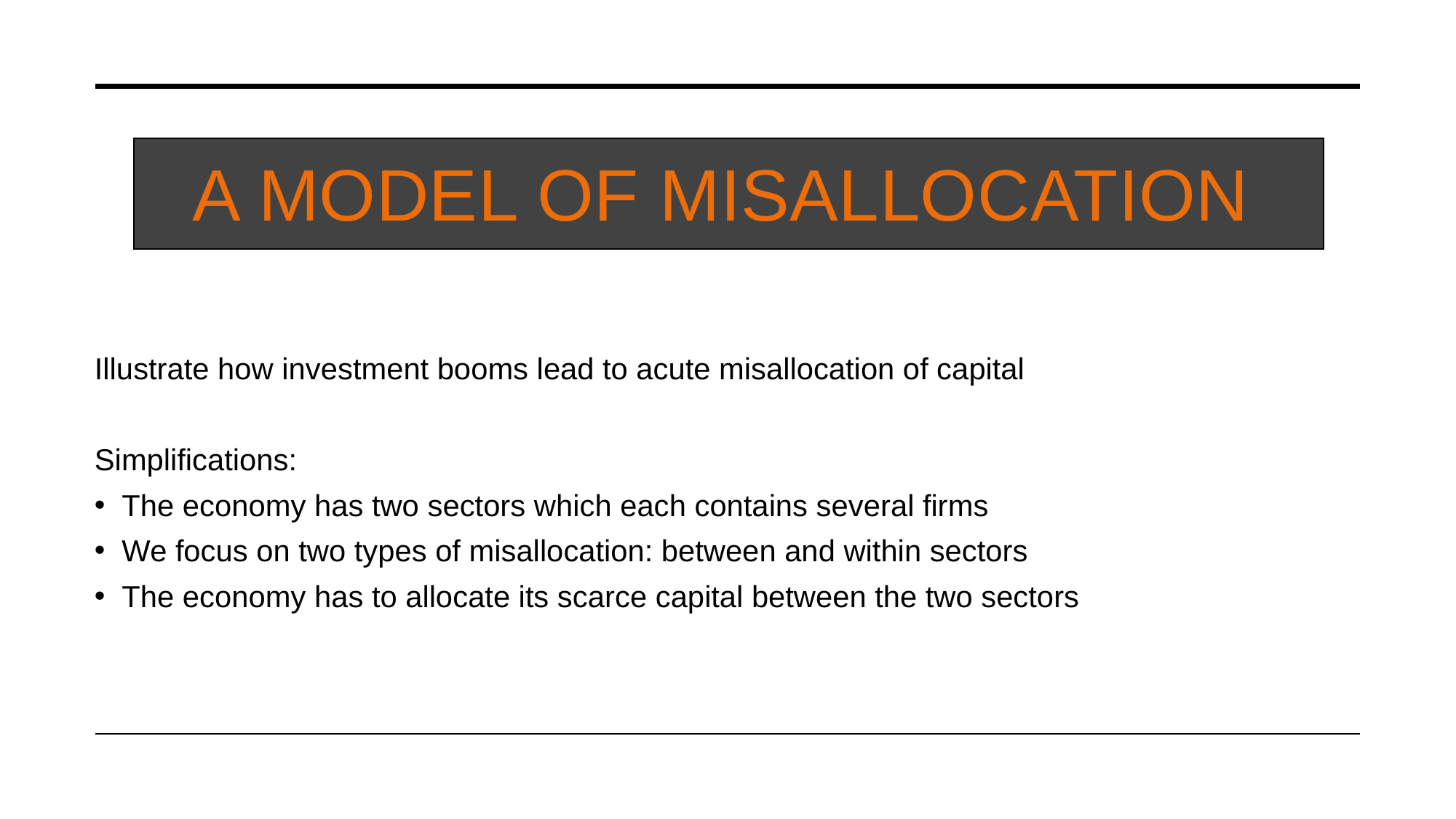

# A MODEL OF MISALLOCATION

Illustrate how investment booms lead to acute misallocation of capital

Simplifications:
The economy has two sectors which each contains several firms
We focus on two types of misallocation: between and within sectors
The economy has to allocate its scarce capital between the two sectors